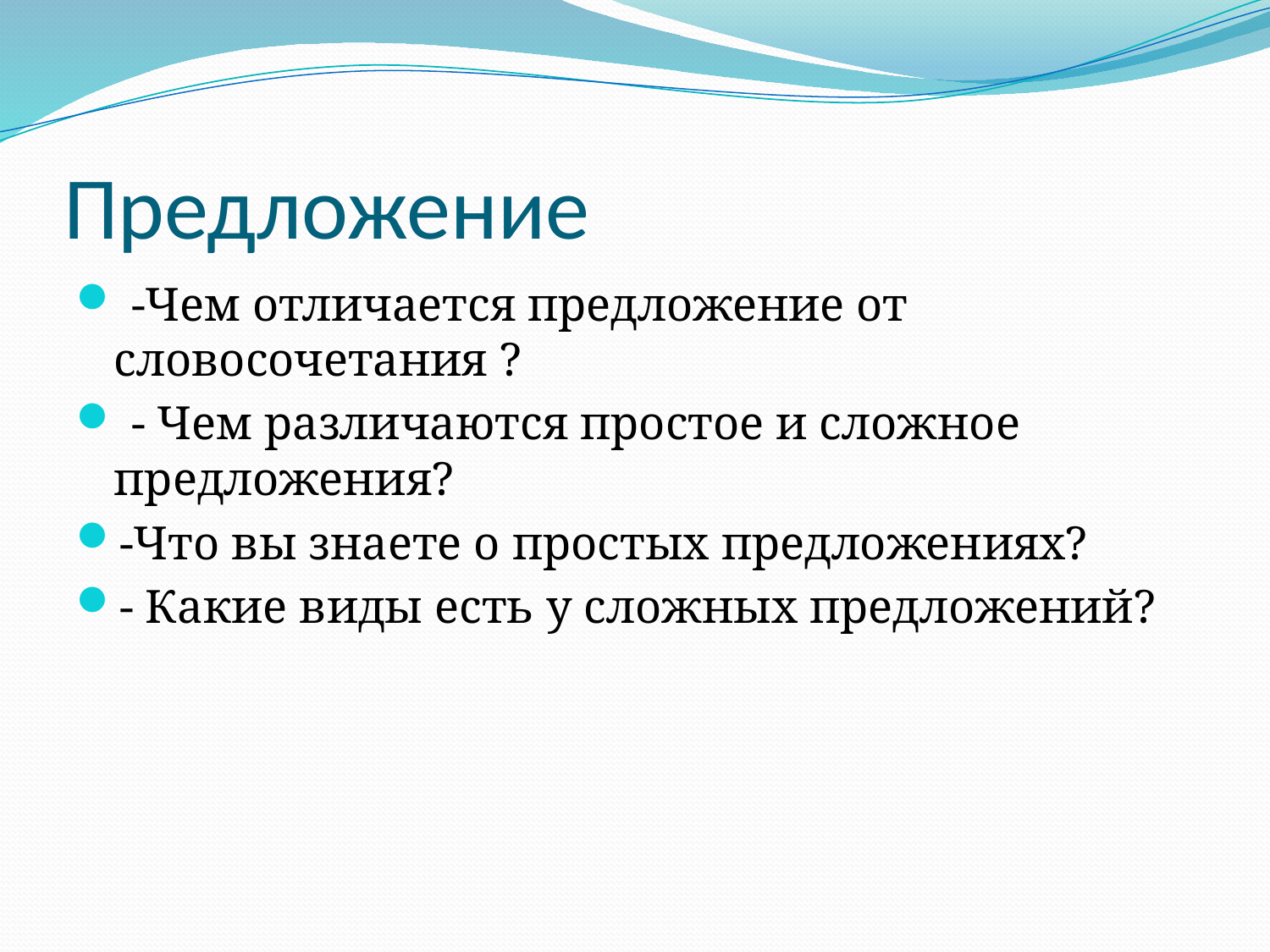

# Предложение
 -Чем отличается предложение от словосочетания ?
 - Чем различаются простое и сложное предложения?
-Что вы знаете о простых предложениях?
- Какие виды есть у сложных предложений?